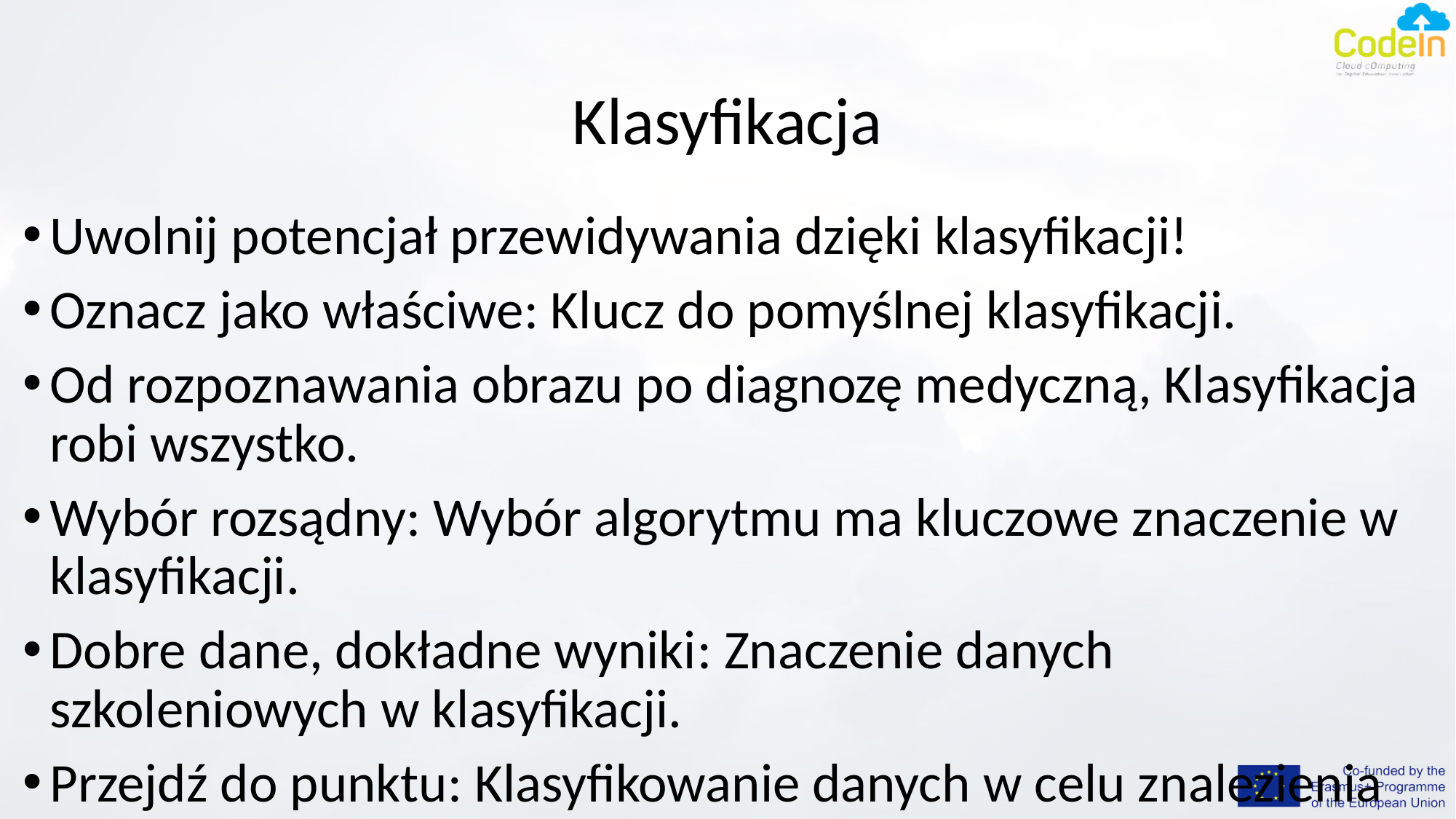

# Klasyfikacja
Uwolnij potencjał przewidywania dzięki klasyfikacji!
Oznacz jako właściwe: Klucz do pomyślnej klasyfikacji.
Od rozpoznawania obrazu po diagnozę medyczną, Klasyfikacja robi wszystko.
Wybór rozsądny: Wybór algorytmu ma kluczowe znaczenie w klasyfikacji.
Dobre dane, dokładne wyniki: Znaczenie danych szkoleniowych w klasyfikacji.
Przejdź do punktu: Klasyfikowanie danych w celu znalezienia etykiety lub kategorii.